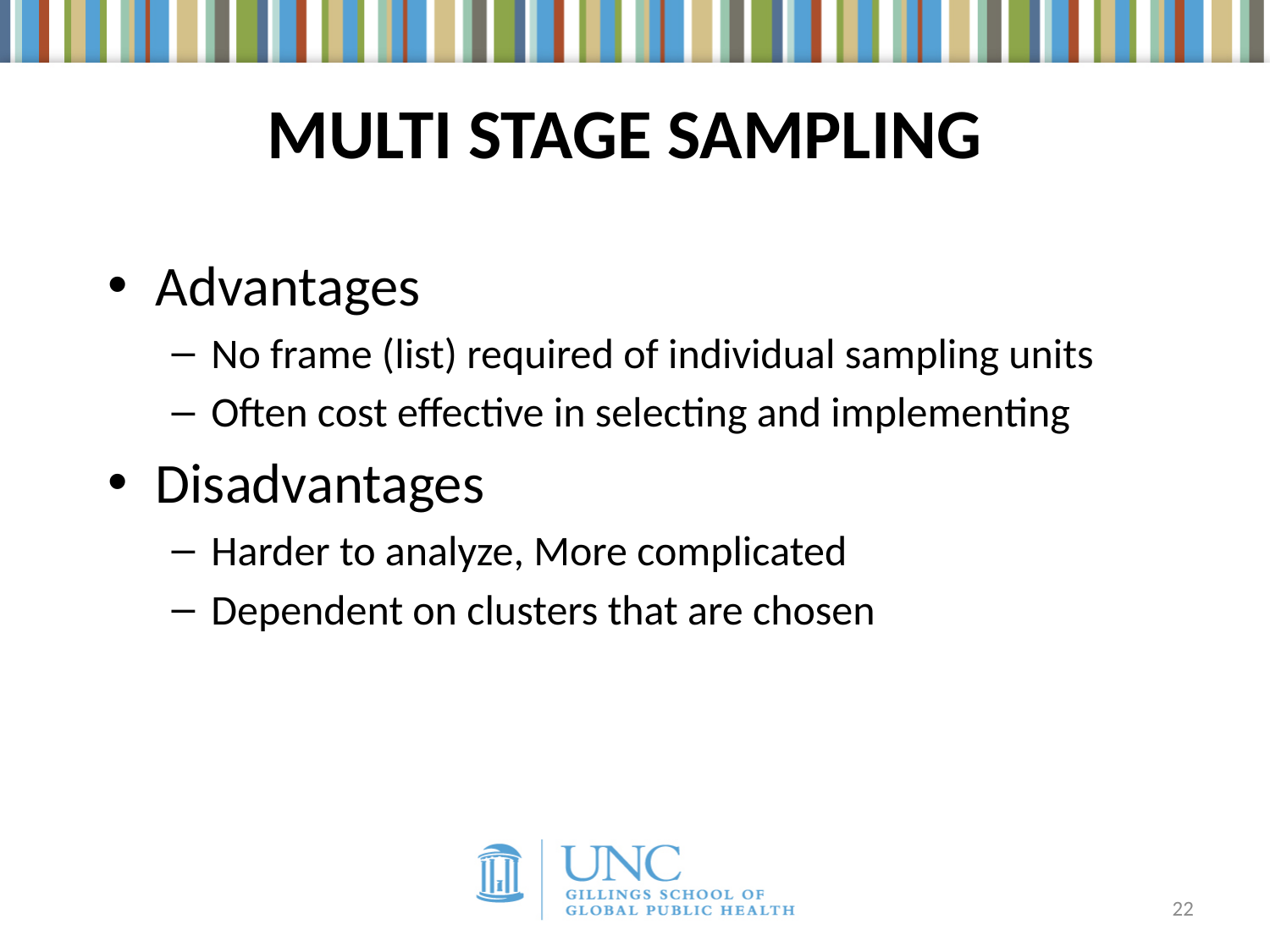

# MULTI STAGE SAMPLING
Advantages
No frame (list) required of individual sampling units
Often cost effective in selecting and implementing
Disadvantages
Harder to analyze, More complicated
Dependent on clusters that are chosen
22